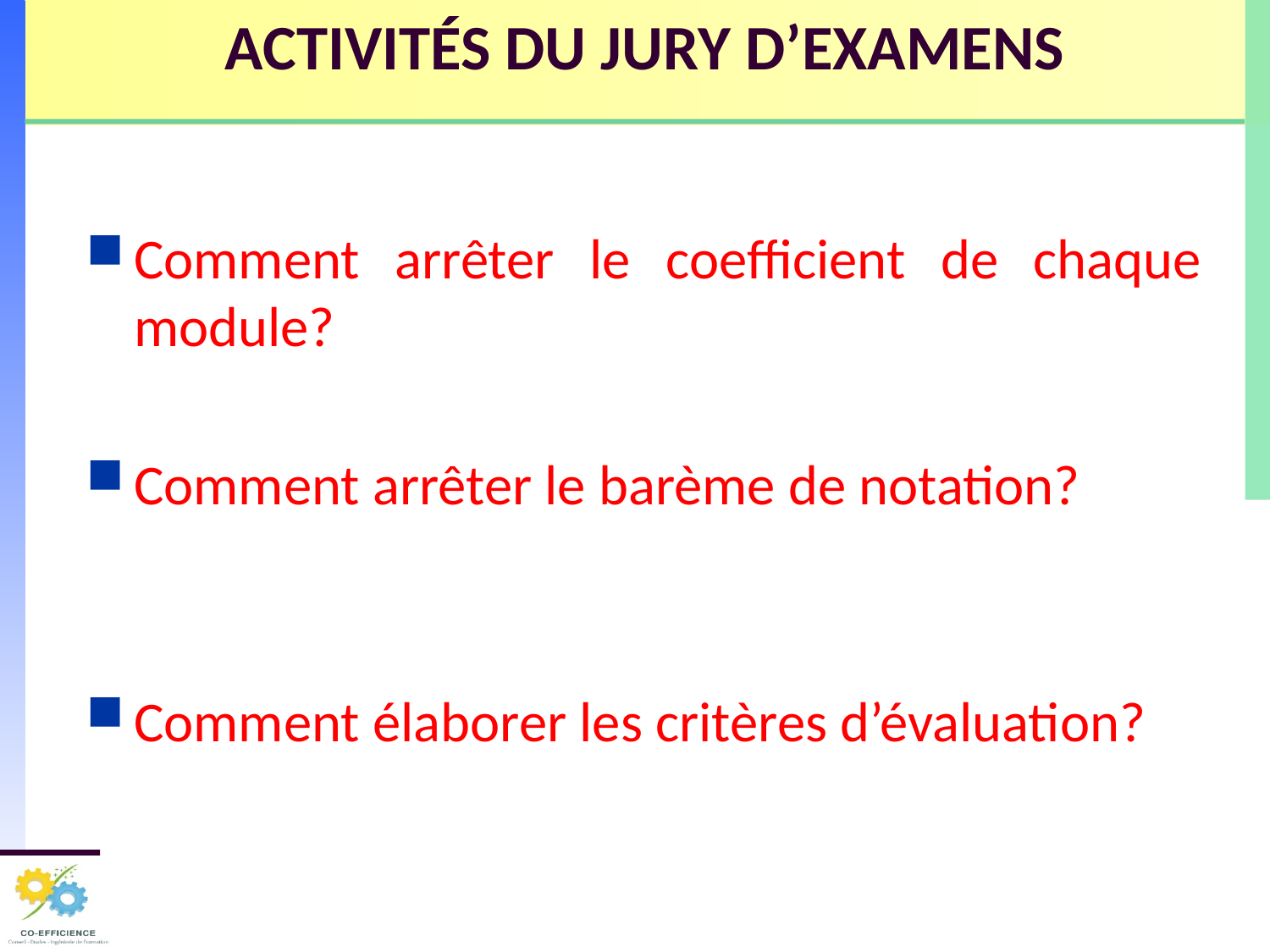

# ACTIVITÉS DU JURY D’EXAMENS
Comment arrêter le coefficient de chaque module?

Comment arrêter le barème de notation?

Comment élaborer les critères d’évaluation?